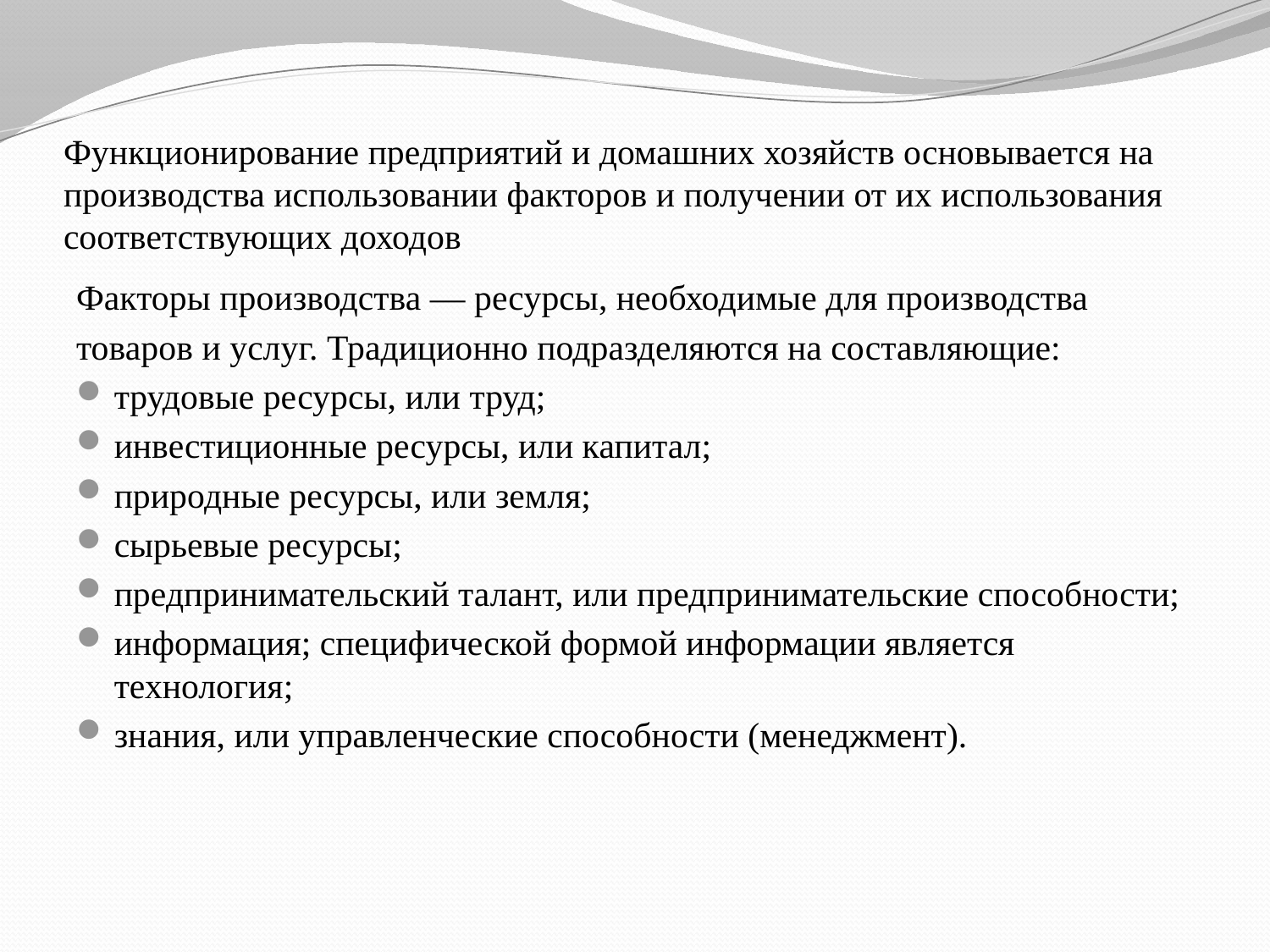

# Функционирование предприятий и домашних хозяйств основывается на производства использовании факторов и получении от их использования соответствующих доходов
Факторы производства — ресурсы, необходимые для производства
товаров и услуг. Традиционно подразделяются на составляющие:
трудовые ресурсы, или труд;
инвестиционные ресурсы, или капитал;
природные ресурсы, или земля;
сырьевые ресурсы;
предпринимательский талант, или предпринимательские способности;
информация; специфической формой информации является технология;
знания, или управленческие способности (менеджмент).